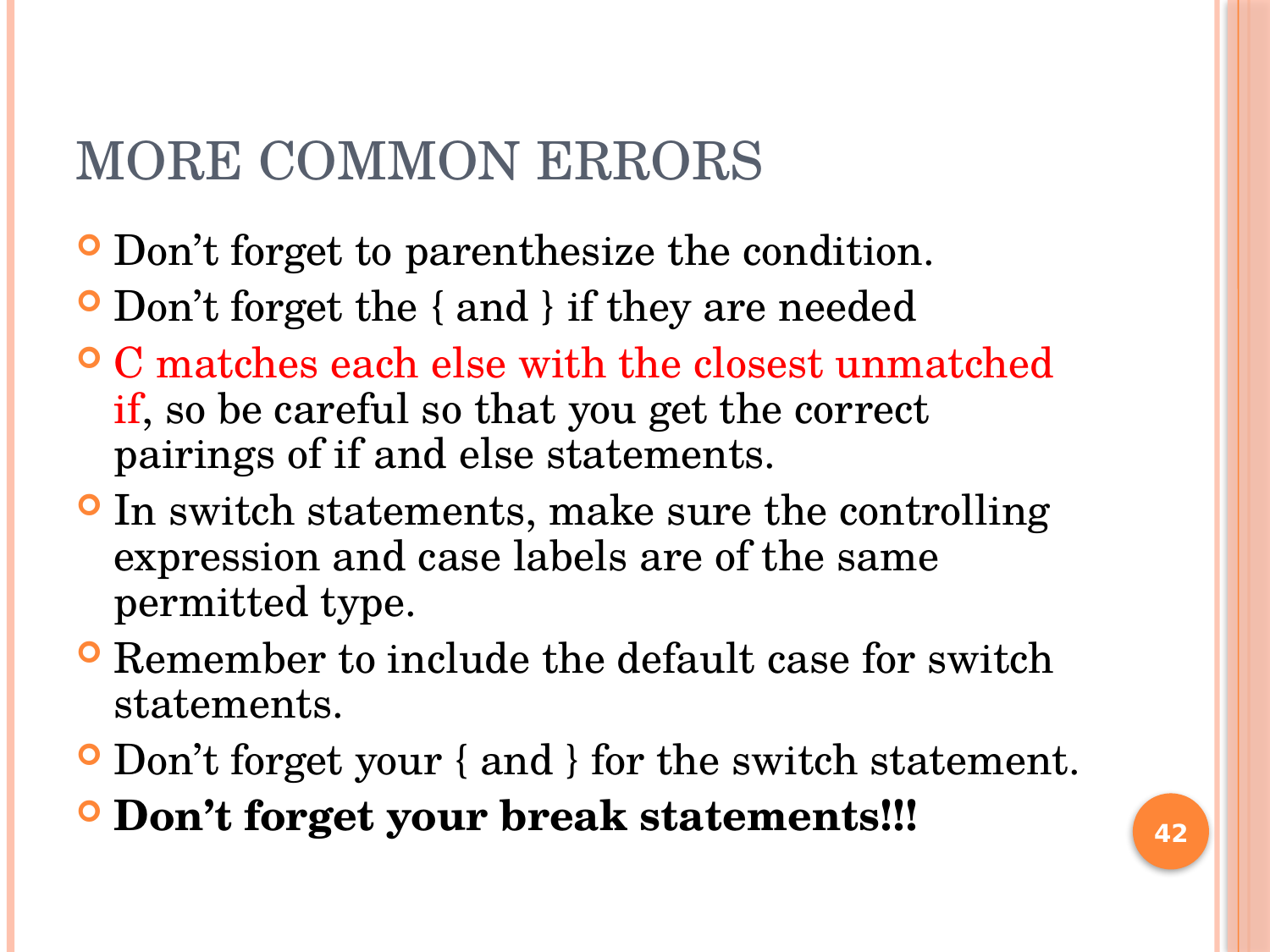

# More Common Errors
Don’t forget to parenthesize the condition.
Don’t forget the { and } if they are needed
C matches each else with the closest unmatched if, so be careful so that you get the correct pairings of if and else statements.
In switch statements, make sure the controlling expression and case labels are of the same permitted type.
Remember to include the default case for switch statements.
Don’t forget your { and } for the switch statement.
Don’t forget your break statements!!!

42